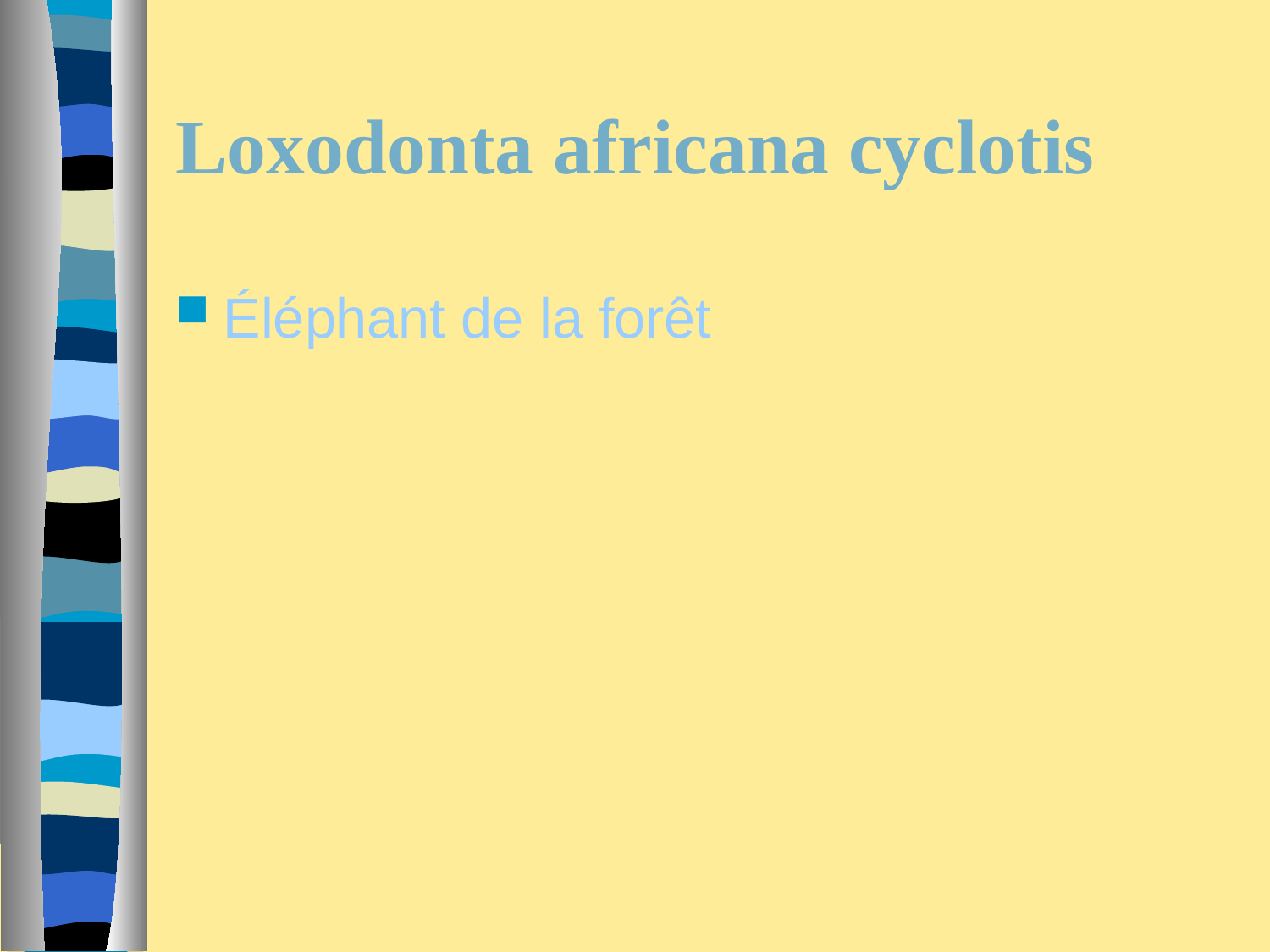

# Loxodonta africana cyclotis
Éléphant de la forêt